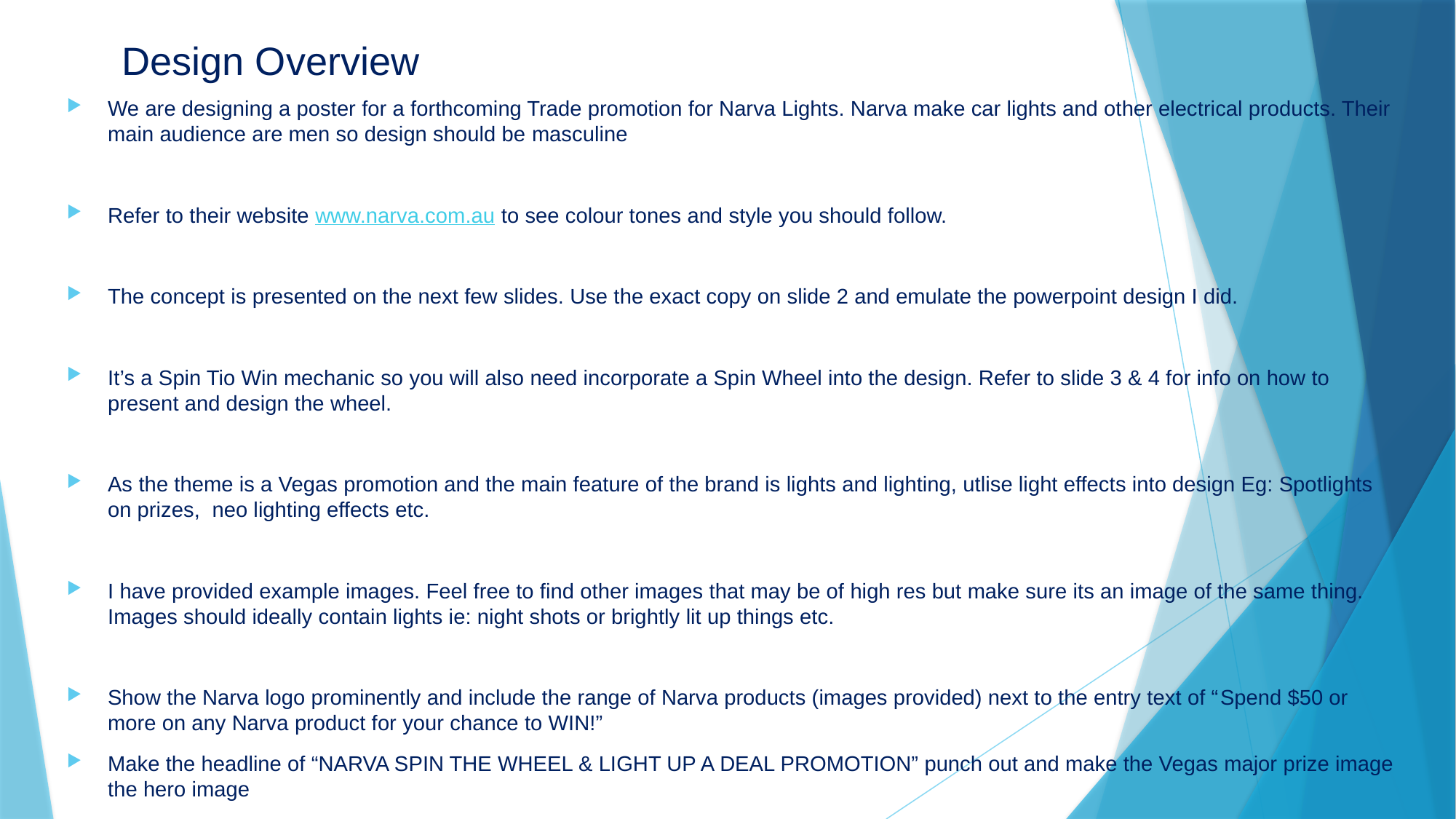

# Design Overview
We are designing a poster for a forthcoming Trade promotion for Narva Lights. Narva make car lights and other electrical products. Their main audience are men so design should be masculine

Refer to their website www.narva.com.au to see colour tones and style you should follow.

The concept is presented on the next few slides. Use the exact copy on slide 2 and emulate the powerpoint design I did.

It’s a Spin Tio Win mechanic so you will also need incorporate a Spin Wheel into the design. Refer to slide 3 & 4 for info on how to present and design the wheel.

As the theme is a Vegas promotion and the main feature of the brand is lights and lighting, utlise light effects into design Eg: Spotlights on prizes,  neo lighting effects etc.

I have provided example images. Feel free to find other images that may be of high res but make sure its an image of the same thing. Images should ideally contain lights ie: night shots or brightly lit up things etc.

Show the Narva logo prominently and include the range of Narva products (images provided) next to the entry text of “Spend $50 or more on any Narva product for your chance to WIN!”
Make the headline of “NARVA SPIN THE WHEEL & LIGHT UP A DEAL PROMOTION” punch out and make the Vegas major prize image the hero image